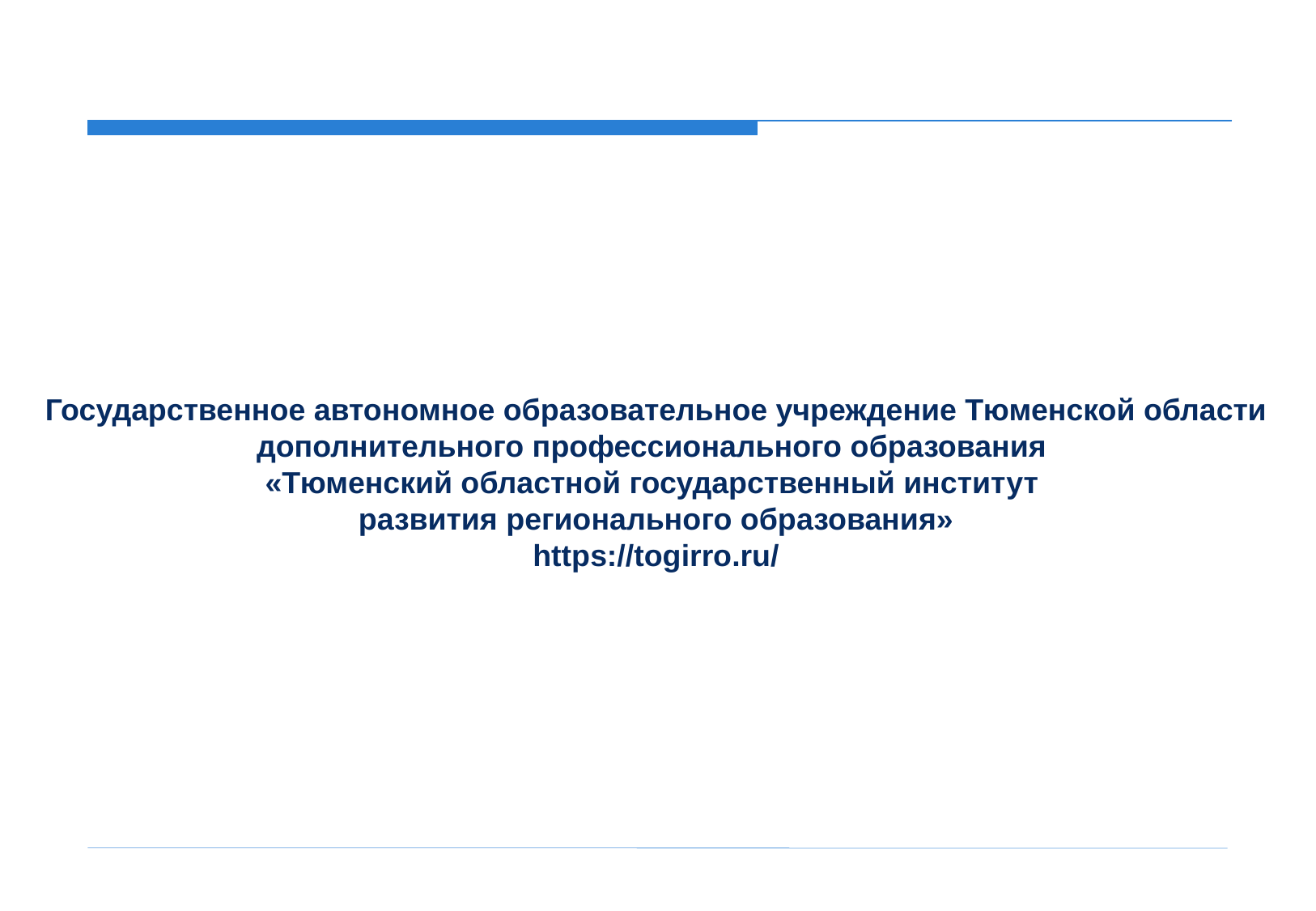

Государственное автономное образовательное учреждение Тюменской области дополнительного профессионального образования
«Тюменский областной государственный институт
развития регионального образования»
https://togirro.ru/